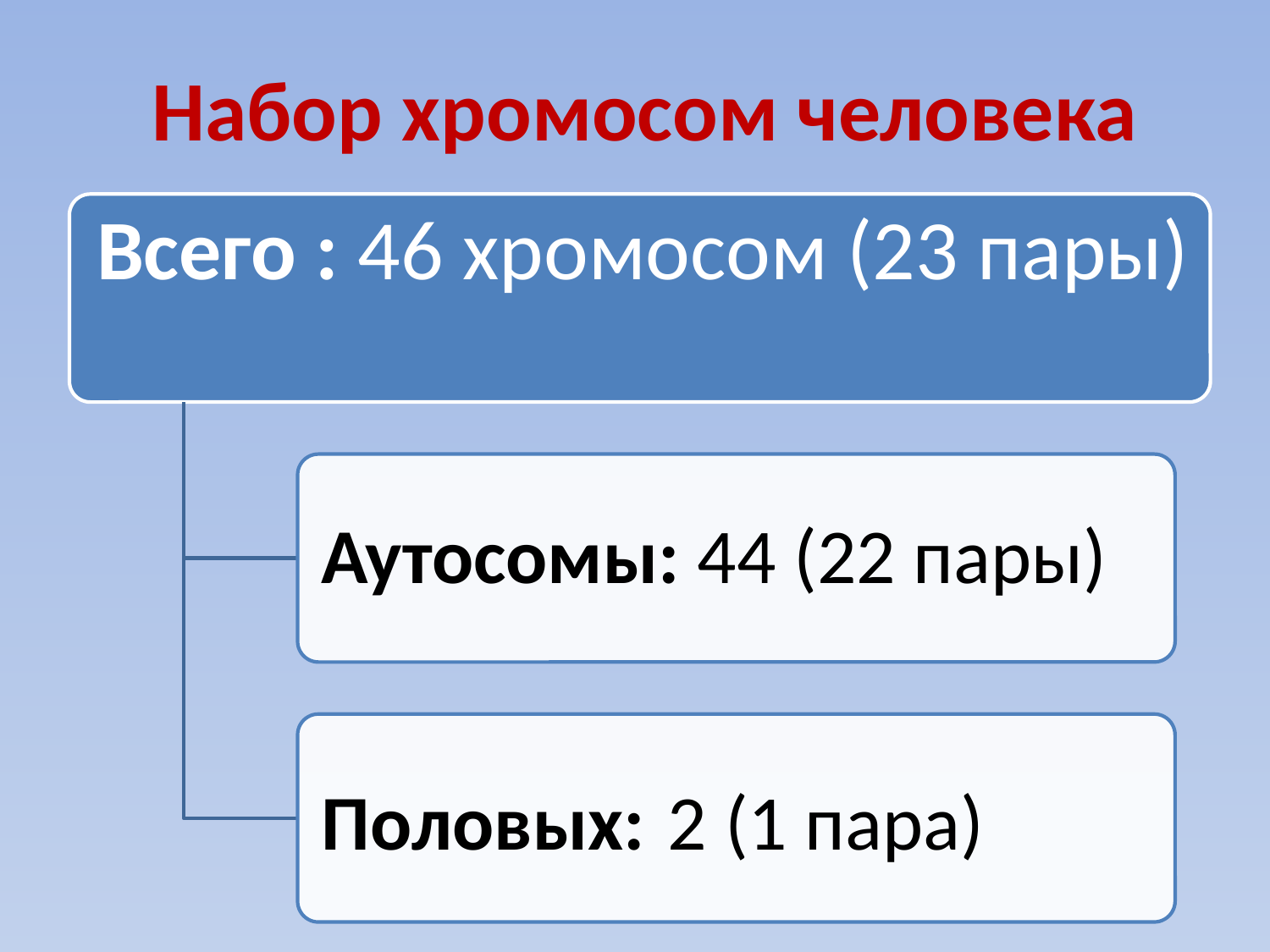

Набор хромосом человека
Всего : 46 хромосом (23 пары)
Аутосомы: 44 (22 пары)
Половых: 2 (1 пара)